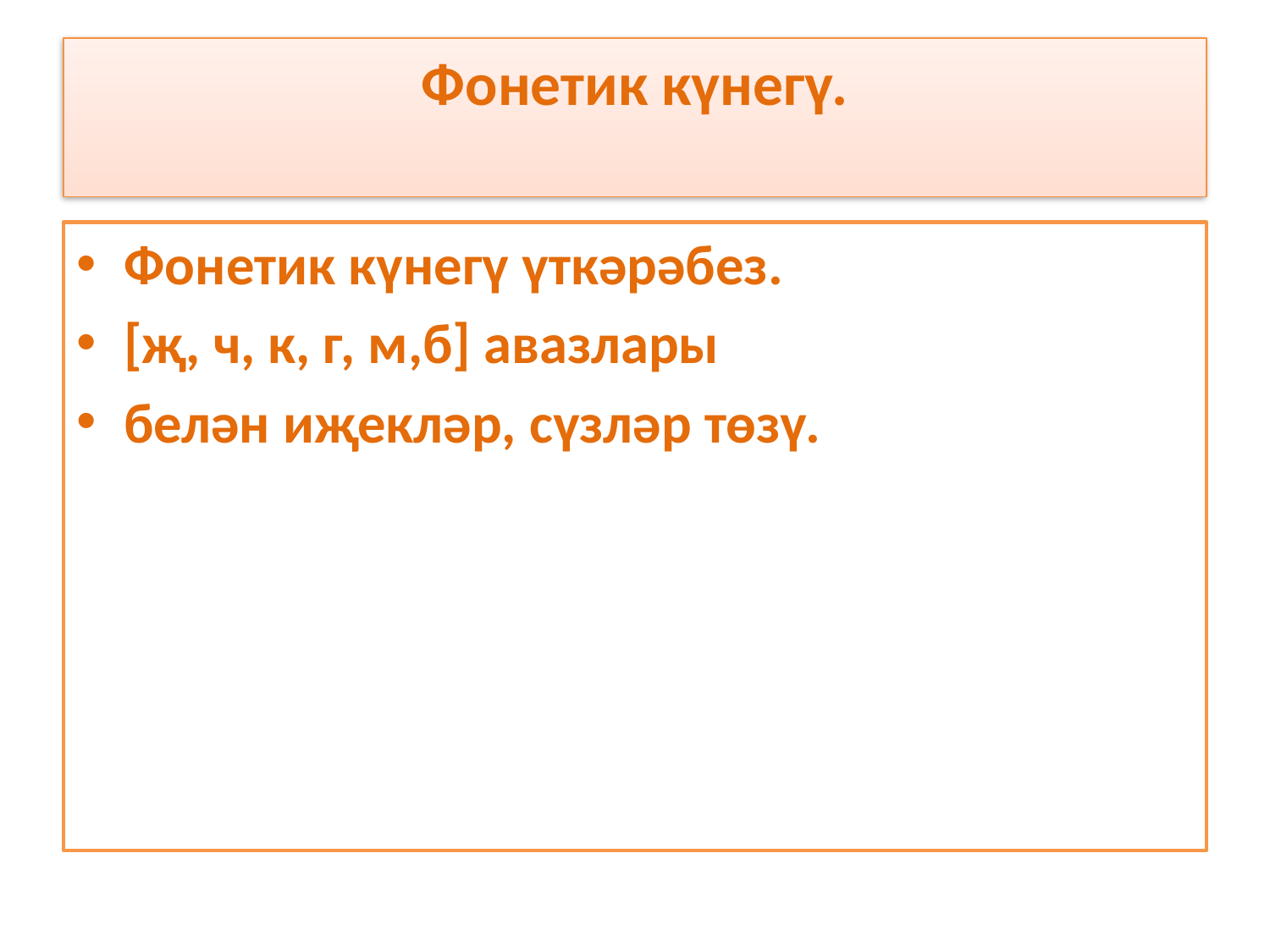

# Фонетик күнегү.
Фонетик күнегү үткәрәбез.
[җ, ч, к, г, м,б] авазлары
белән иҗекләр, сүзләр төзү.